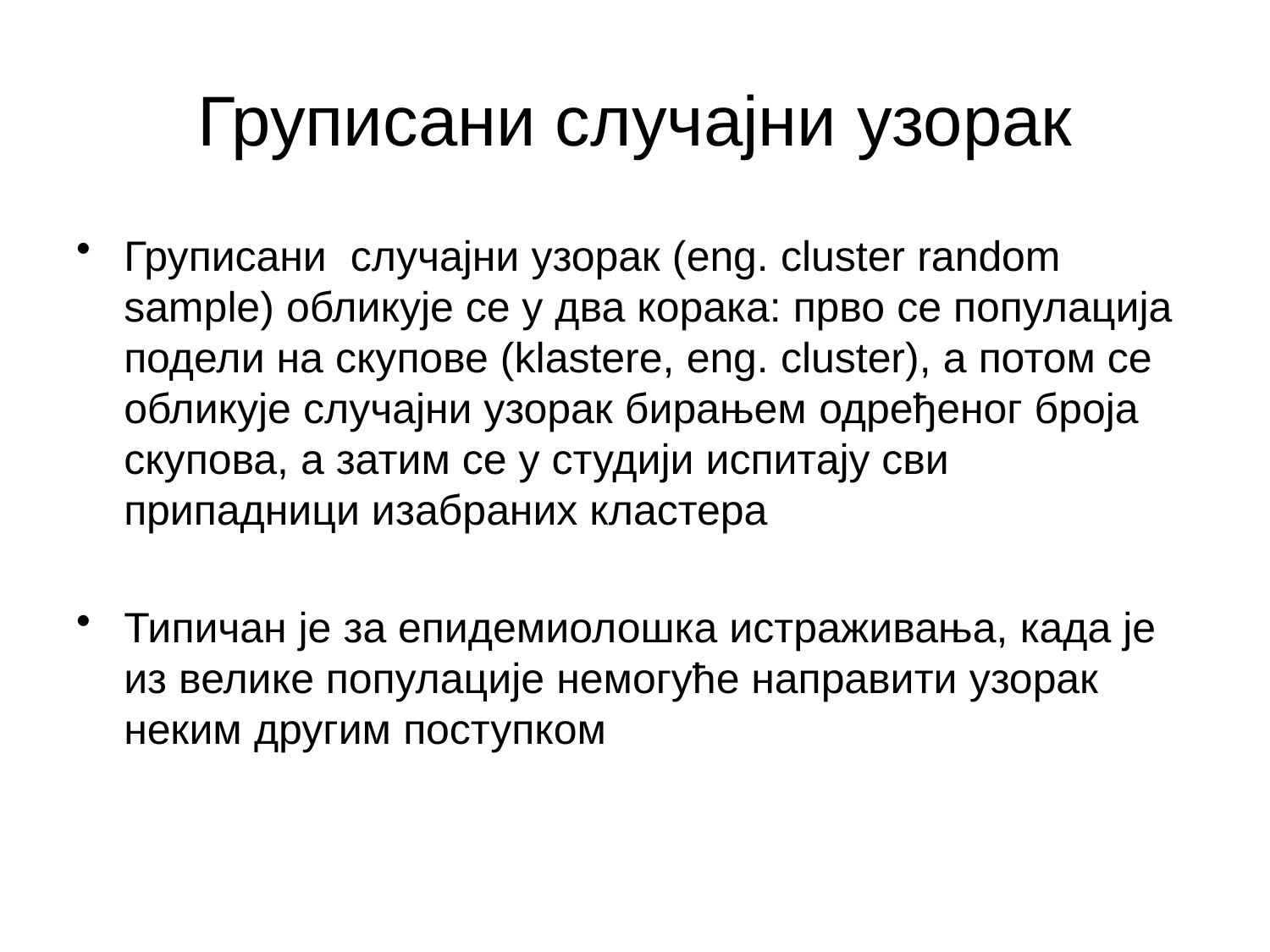

# Груписани случајни узорак
Груписани  случајни узорак (eng. cluster random sample) обликује се у два корака: прво се популација подели на скупове (klastere, eng. cluster), а потом се обликује случајни узорак бирањем одређеног броја скупова, а затим се у студији испитају сви припадници изабраних кластера

Типичан је за епидемиолошка истраживања, када је из велике популације немогуће направити узорак неким другим поступком